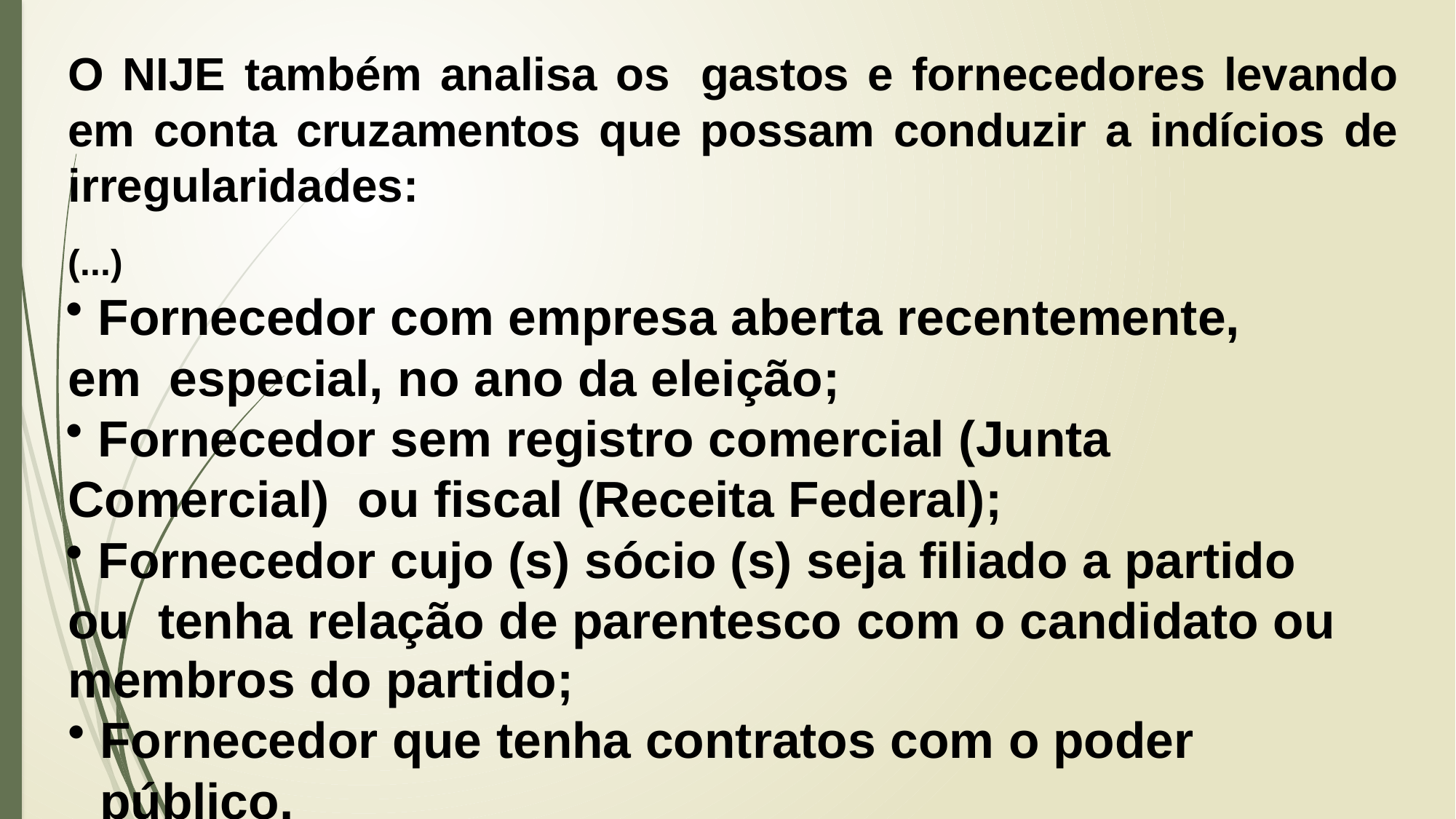

O NIJE também analisa os gastos e fornecedores levando  em conta cruzamentos que possam conduzir a indícios de  irregularidades:
(...)
 Fornecedor com empresa aberta recentemente, em  especial, no ano da eleição;
 Fornecedor sem registro comercial (Junta Comercial)  ou fiscal (Receita Federal);
 Fornecedor cujo (s) sócio (s) seja filiado a partido ou  tenha relação de parentesco com o candidato ou
membros do partido;
Fornecedor que tenha contratos com o poder público.